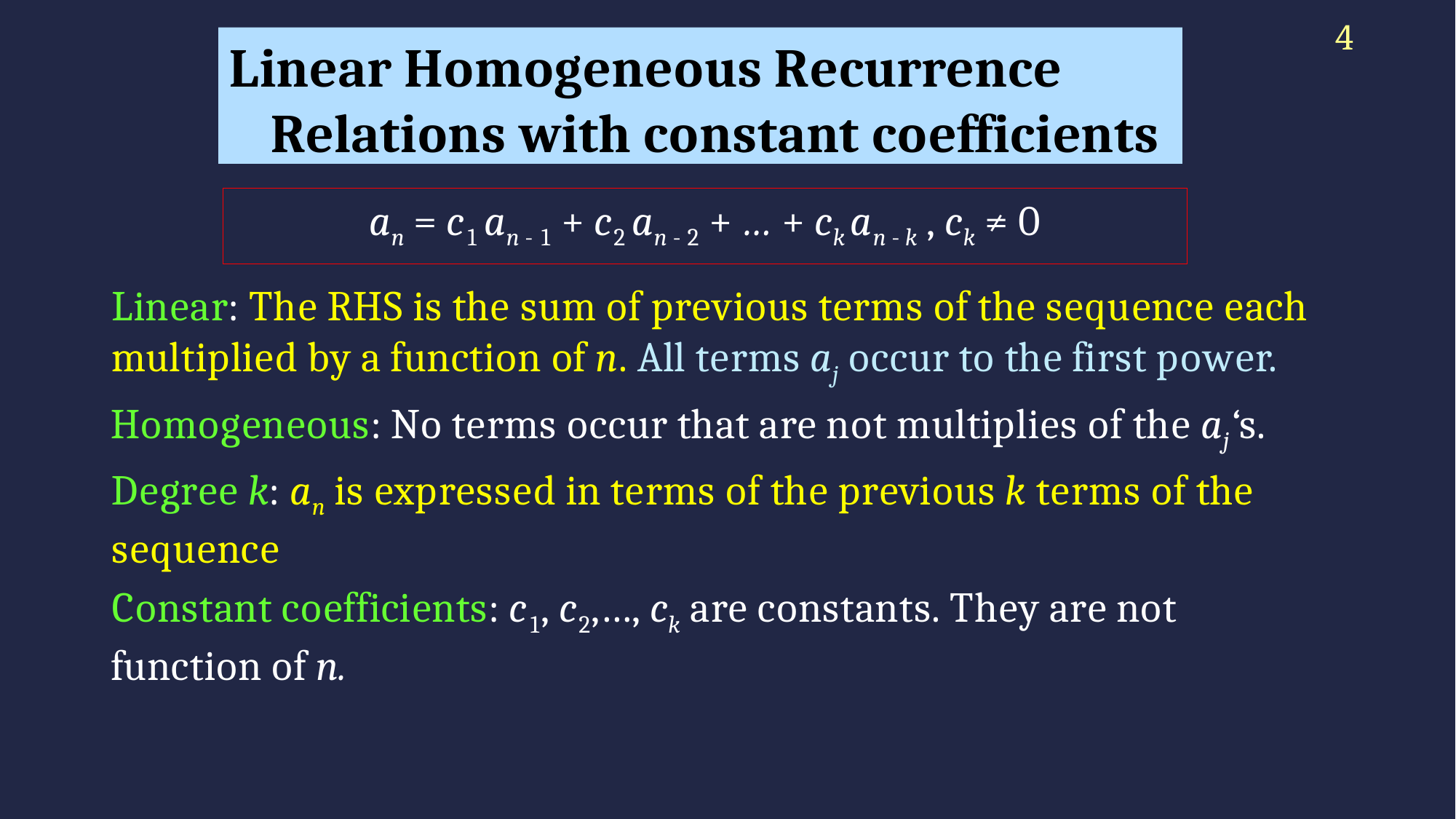

4
Linear Homogeneous Recurrence Relations with constant coefficients
an = c1 an - 1 + c2 an - 2 + … + ck an - k , ck ≠ 0
Linear: The RHS is the sum of previous terms of the sequence each multiplied by a function of n. All terms aj occur to the first power.
Homogeneous: No terms occur that are not multiplies of the aj‘s.
Degree k: an is expressed in terms of the previous k terms of the sequence
Constant coefficients: c1, c2,…, ck are constants. They are not function of n.